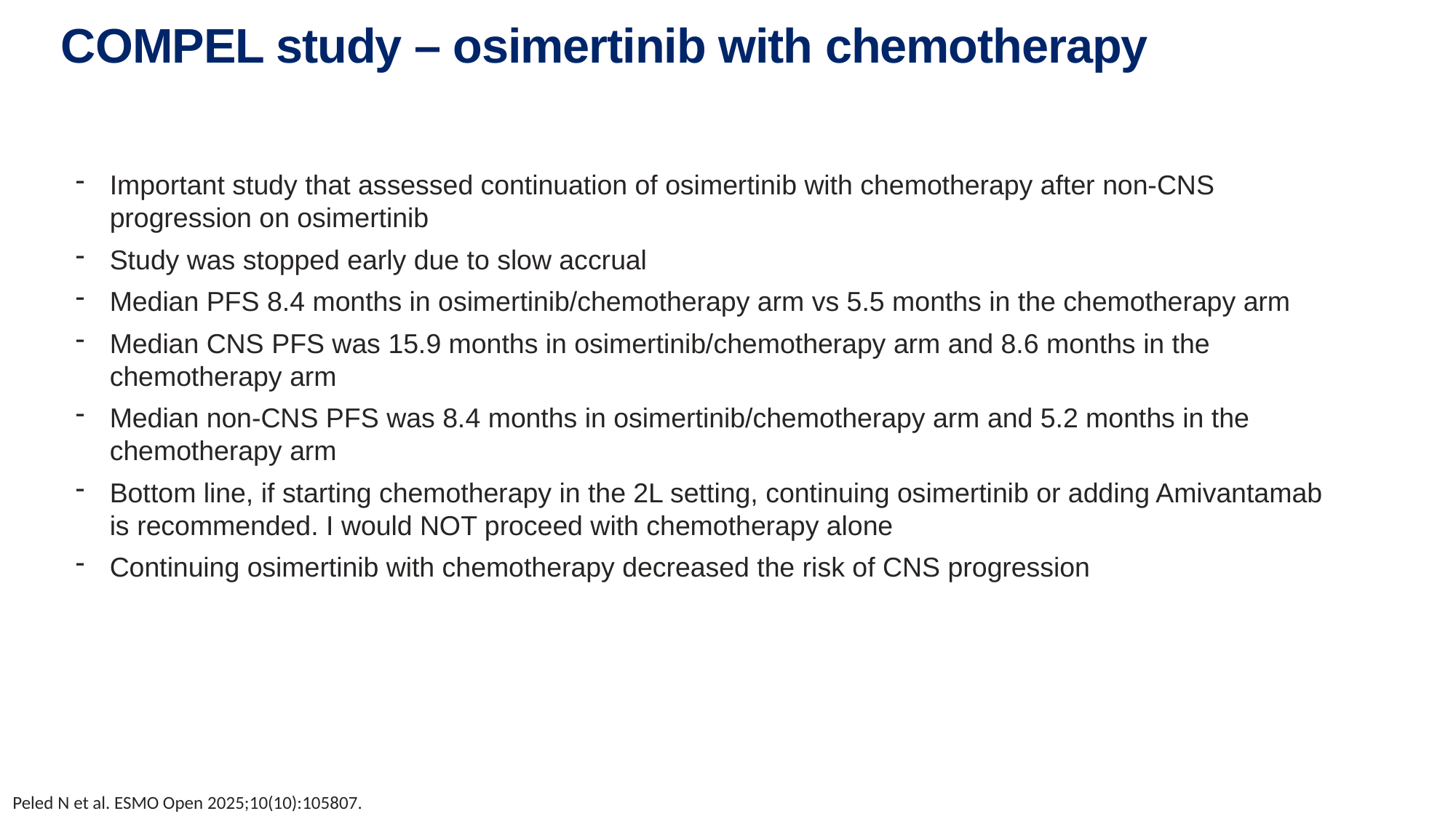

# COMPEL study – osimertinib with chemotherapy
Important study that assessed continuation of osimertinib with chemotherapy after non-CNS progression on osimertinib
Study was stopped early due to slow accrual
Median PFS 8.4 months in osimertinib/chemotherapy arm vs 5.5 months in the chemotherapy arm
Median CNS PFS was 15.9 months in osimertinib/chemotherapy arm and 8.6 months in the chemotherapy arm
Median non-CNS PFS was 8.4 months in osimertinib/chemotherapy arm and 5.2 months in the chemotherapy arm
Bottom line, if starting chemotherapy in the 2L setting, continuing osimertinib or adding Amivantamab is recommended. I would NOT proceed with chemotherapy alone
Continuing osimertinib with chemotherapy decreased the risk of CNS progression

Peled N et al. ESMO Open 2025;10(10):105807.